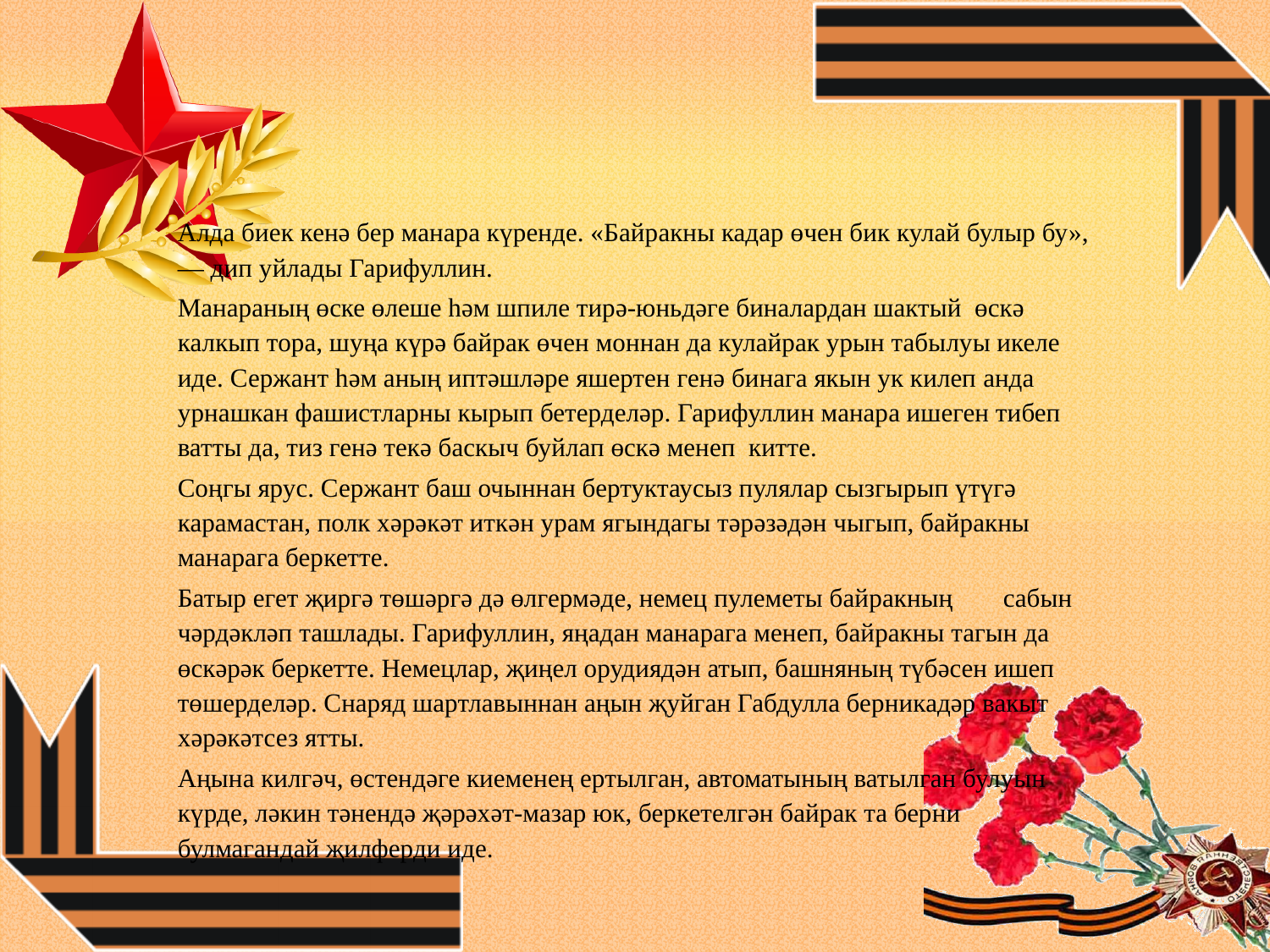

Алда биек кенә бер манара күренде. «Бай­ракны кадар өчен бик кулай булыр бу», — дип уйлады Гарифуллин.
Манараның өске өлеше һәм шпиле тирә-юньдәге биналардан шактый  өскә калкып тора, шуңа күрә байрак өчен моннан да кулайрак урын табылуы икеле иде. Сержант һәм аның иптәшләре яшертен генә бинага якын ук килеп анда урнашкан фашистларны кырып бетерделәр. Гарифуллин манара ишеген тибеп ватты да, тиз генә текә баскыч буйлап өскә менеп  китте.
Соңгы ярус. Сержант баш очыннан бертуктаусыз пулялар сызгырып үтүгә карамастан, полк хәрәкәт иткән урам ягындагы тәрәзәдән чыгып, байракны манарага беркетте.
Батыр егет җиргә төшәргә дә өлгермәде, немец пулеметы бай­ракның	сабын чәрдәкләп ташлады. Гарифуллин, яңадан мана­рага менеп, байракны тагын да өскәрәк беркетте. Немецлар, җиңел орудиядән атып, башняның түбәсен ишеп төшерделәр. Снаряд шартлавыннан аңын җуйган Габдулла бер­никадәр вакыт  хәрәкәтсез ятты.
Аңына килгәч, өстен­дәге киеменең ертылган, автоматының ватылган булуын күрде, ләкин тәнендә җәрәхәт-мазар юк, беркетелгән байрак та берни булмагандай җилферди иде.